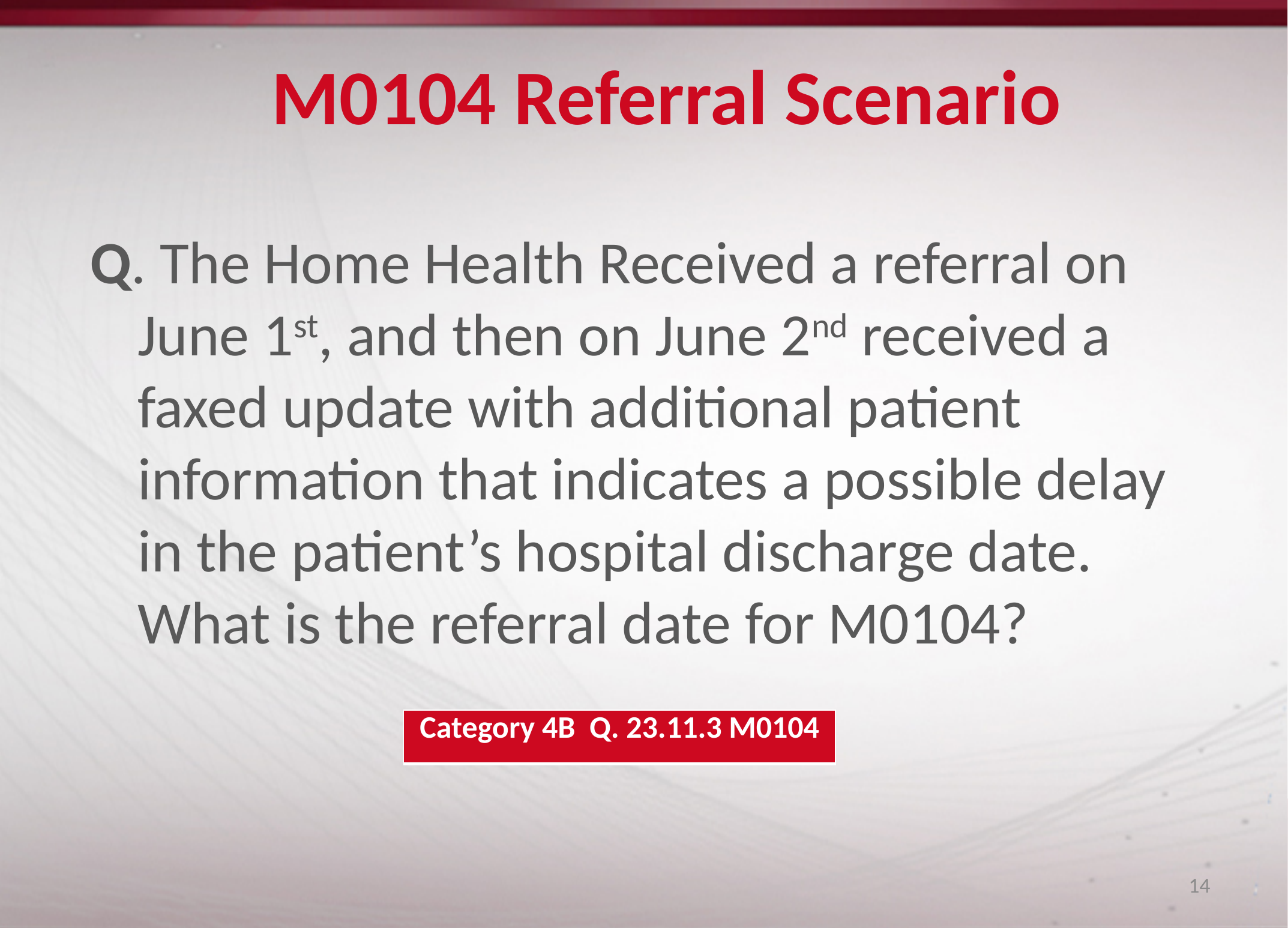

# M0104 Referral Scenario
Q. The Home Health Received a referral on June 1st, and then on June 2nd received a faxed update with additional patient information that indicates a possible delay in the patient’s hospital discharge date.  What is the referral date for M0104?

| Category 4B Q. 23.11.3 M0104 |
| --- |
14